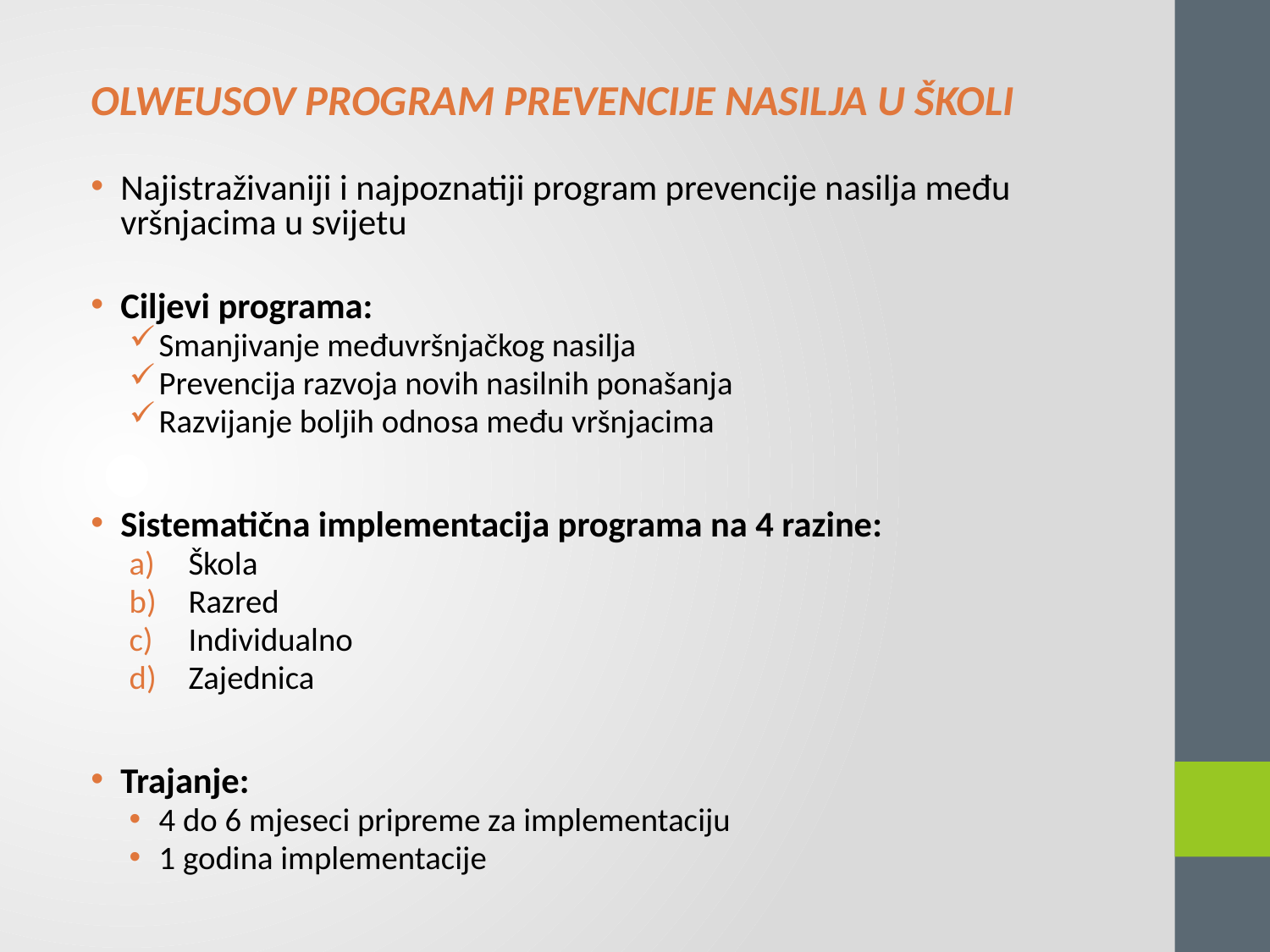

OLWEUSOV PROGRAM PREVENCIJE NASILJA U ŠKOLI

Najistraživaniji i najpoznatiji program prevencije nasilja među vršnjacima u svijetu

Ciljevi programa:
Smanjivanje međuvršnjačkog nasilja
Prevencija razvoja novih nasilnih ponašanja
Razvijanje boljih odnosa među vršnjacima

Sistematična implementacija programa na 4 razine:
Škola
Razred
Individualno
Zajednica

Trajanje:
4 do 6 mjeseci pripreme za implementaciju
1 godina implementacije